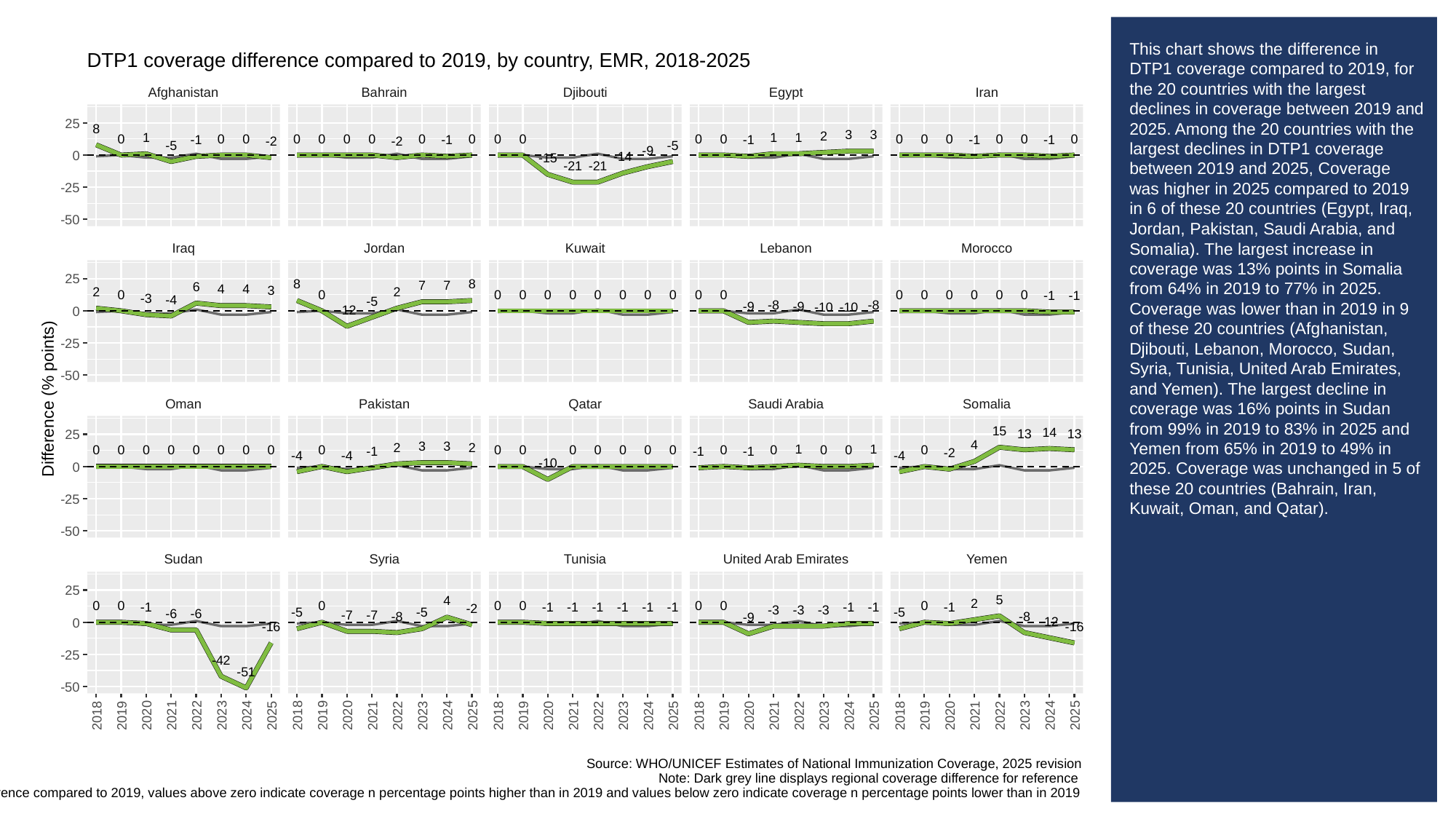

# This chart shows the difference in DTP1 coverage compared to 2019, for the 20 countries with the largest declines in coverage between 2019 and 2025. Among the 20 countries with the largest declines in DTP1 coverage between 2019 and 2025, Coverage was higher in 2025 compared to 2019 in 6 of these 20 countries (Egypt, Iraq, Jordan, Pakistan, Saudi Arabia, and Somalia). The largest increase in coverage was 13% points in Somalia from 64% in 2019 to 77% in 2025. Coverage was lower than in 2019 in 9 of these 20 countries (Afghanistan, Djibouti, Lebanon, Morocco, Sudan, Syria, Tunisia, United Arab Emirates, and Yemen). The largest decline in coverage was 16% points in Sudan from 99% in 2019 to 83% in 2025 and Yemen from 65% in 2019 to 49% in 2025. Coverage was unchanged in 5 of these 20 countries (Bahrain, Iran, Kuwait, Oman, and Qatar).

DTP1 coverage difference compared to 2019, by country, EMR, 2018-2025
Afghanistan
Bahrain
Djibouti
Egypt
Iran

25

8
3
3
2
1
1
1
0
0
0
0
0
0
0
0
0
0
0
0
0
0
0
0
0
0
0
-1
-1
-1
-1
-1
-2
-2

-5
-5

-9
0

-14
-15

-21
-21

-25

-50

Iraq
Jordan
Kuwait
Lebanon
Morocco

25

8
8
7
7
6
4
4
3
2
2
0
0
0
0
0
0
0
0
0
0
0
0
0
0
0
0
0
0
-1
-1
-3
-4

-5
-8
-8

-9
-9
-10
-10

-12
0

-25

-50

Difference (% points)
Oman
Pakistan
Qatar
Saudi Arabia
Somalia

15
14
13
13
25

4
3
3
2
2
1
1
0
0
0
0
0
0
0
0
0
0
0
0
0
0
0
0
0
0
0
0
0
-1
-1
-1

-2
-4
-4
-4

-10
0

-25

-50

Sudan
Syria
Tunisia
United Arab Emirates
Yemen

25

5
4
2
0
0
0
0
0
0
0
0
-1
-1
-1
-1
-1
-1
-1
-1
-1
-1
-2
-3
-3
-3

-5
-5
-5
-6
-6
-7
-7
-8
-8
-9

-12

0

-16
-16

-25

-42
-51

-50

2018
2019
2020
2021
2022
2023
2024
2025
2018
2019
2020
2021
2022
2023
2024
2025
2018
2019
2020
2021
2022
2023
2024
2025
2018
2019
2020
2021
2022
2023
2024
2025
2018
2019
2020
2021
2022
2023
2024
2025
Source: WHO/UNICEF Estimates of National Immunization Coverage, 2025 revision
Note: Dark grey line displays regional coverage difference for reference
When looking at coverage difference compared to 2019, values above zero indicate coverage n percentage points higher than in 2019 and values below zero indicate coverage n percentage points lower than in 2019